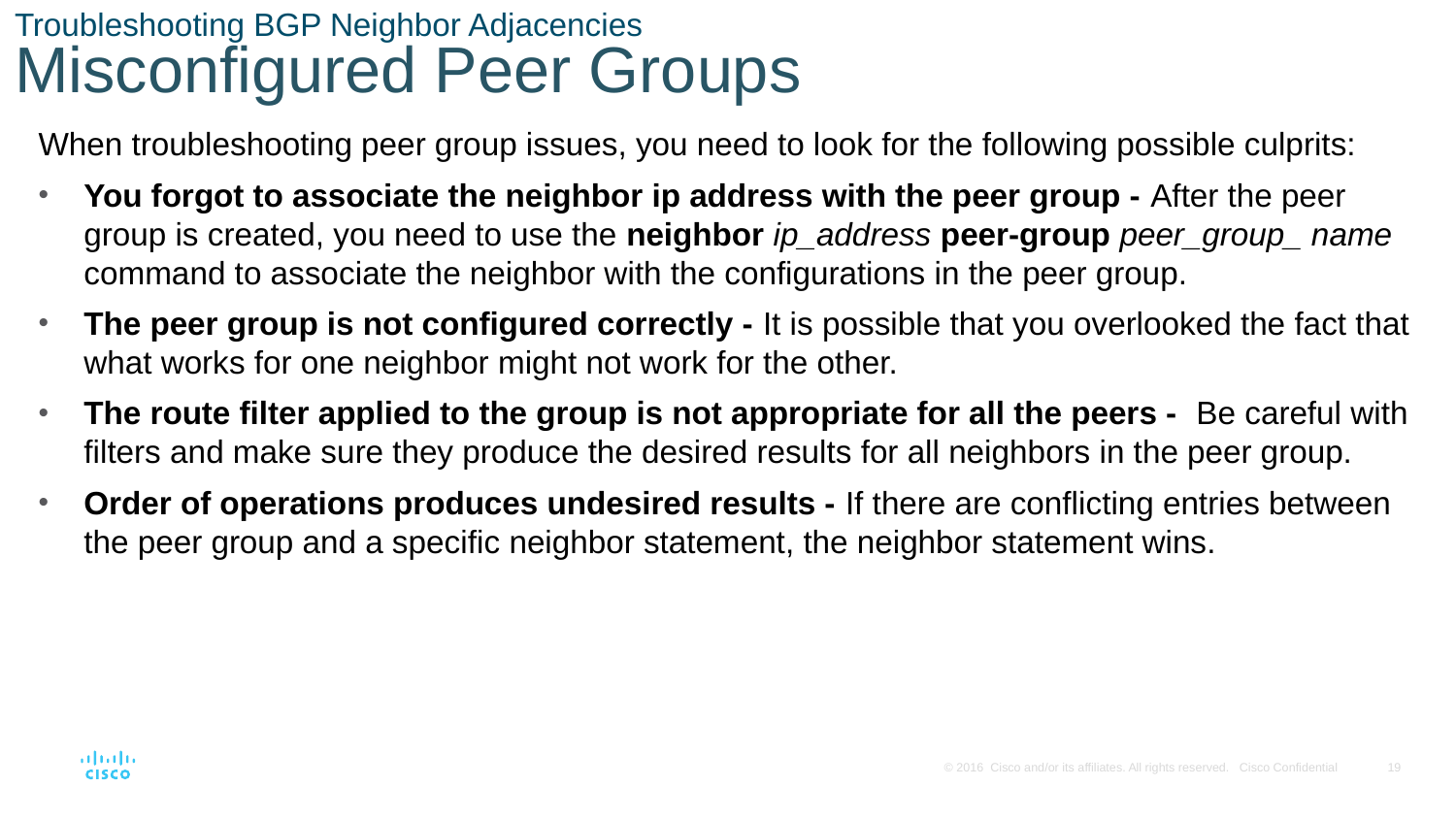

# Troubleshooting BGP Neighbor Adjacencies Misconfigured Peer Groups
When troubleshooting peer group issues, you need to look for the following possible culprits:
You forgot to associate the neighbor ip address with the peer group - After the peer group is created, you need to use the neighbor ip_address peer-group peer_group_ name command to associate the neighbor with the configurations in the peer group.
The peer group is not configured correctly - It is possible that you overlooked the fact that what works for one neighbor might not work for the other.
The route filter applied to the group is not appropriate for all the peers -  Be careful with filters and make sure they produce the desired results for all neighbors in the peer group.
Order of operations produces undesired results - If there are conflicting entries between the peer group and a specific neighbor statement, the neighbor statement wins.